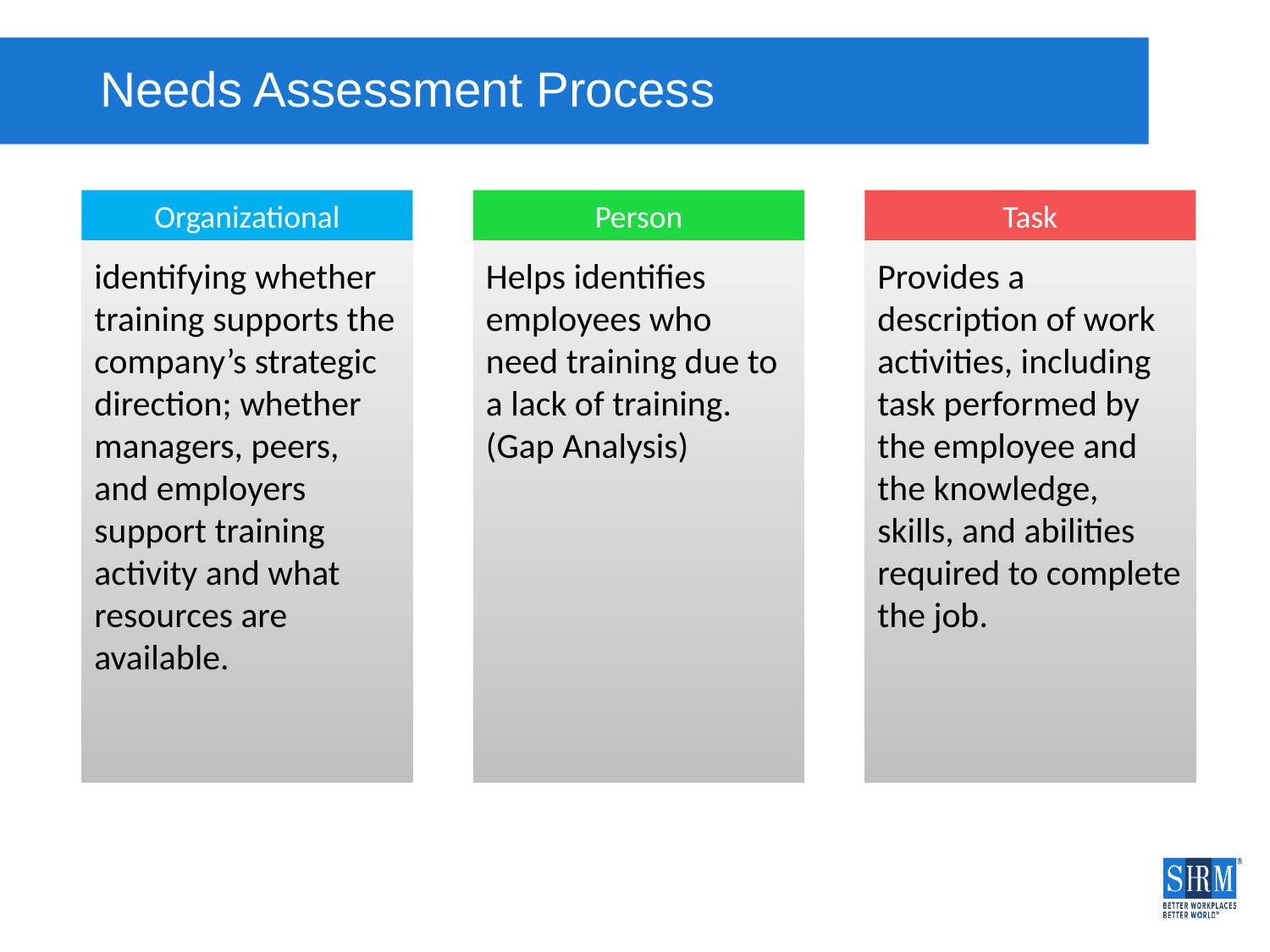

# Needs Assessment Process
Organizational
identifying whether training supports the company’s strategic direction; whether managers, peers, and employers support training activity and what resources are available.
Person
Helps identifies employees who need training due to a lack of training.
(Gap Analysis)
Task
Provides a description of work activities, including task performed by the employee and the knowledge, skills, and abilities required to complete the job.